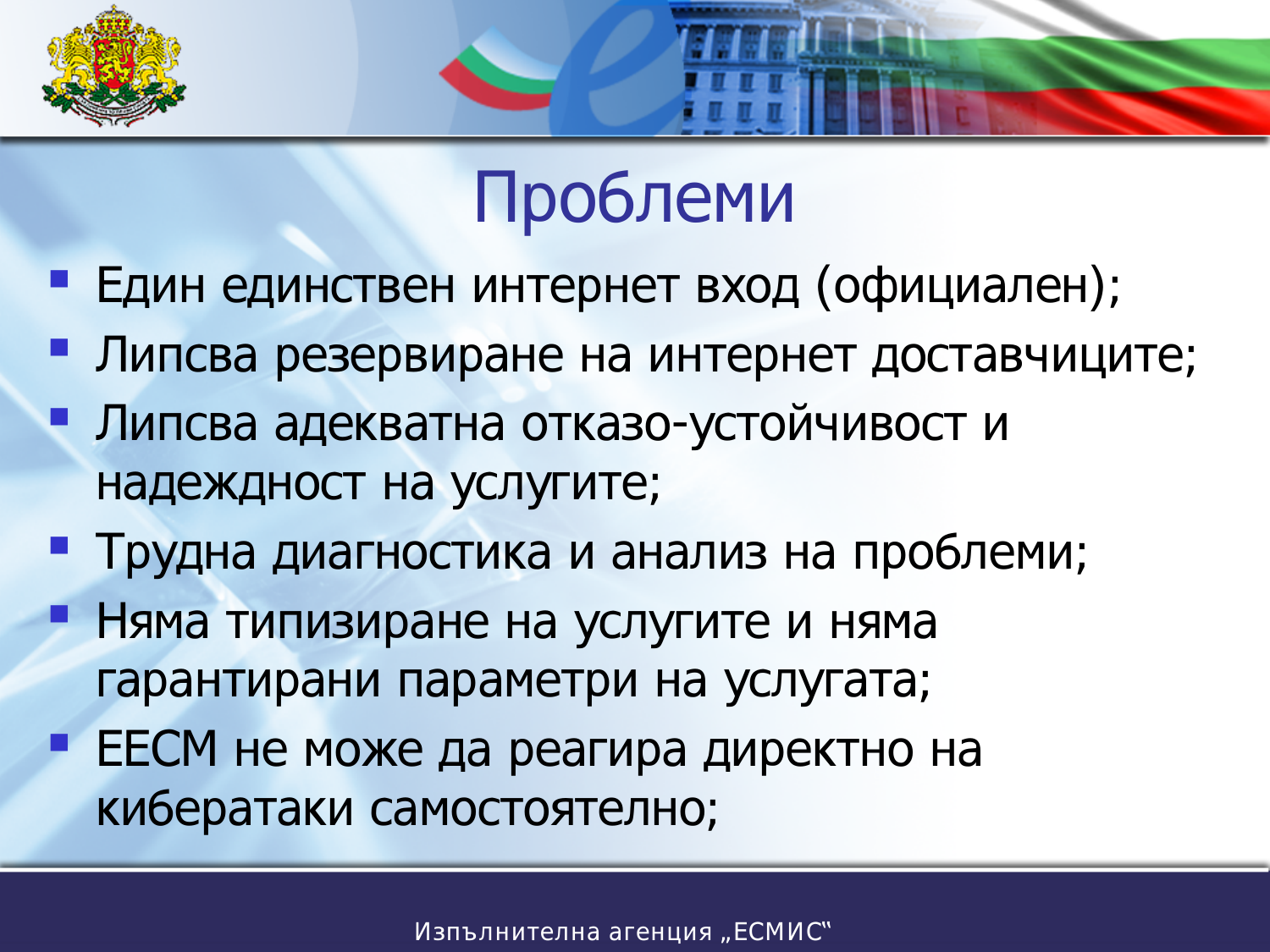

# Проблеми
Един единствен интернет вход (официален);
Липсва резервиране на интернет доставчиците;
Липсва адекватна отказо-устойчивост и надеждност на услугите;
Трудна диагностика и анализ на проблеми;
Няма типизиране на услугите и няма гарантирани параметри на услугата;
ЕЕСМ не може да реагира директно на кибератаки самостоятелно;

Изпълнителна агенция „ЕСМИС“